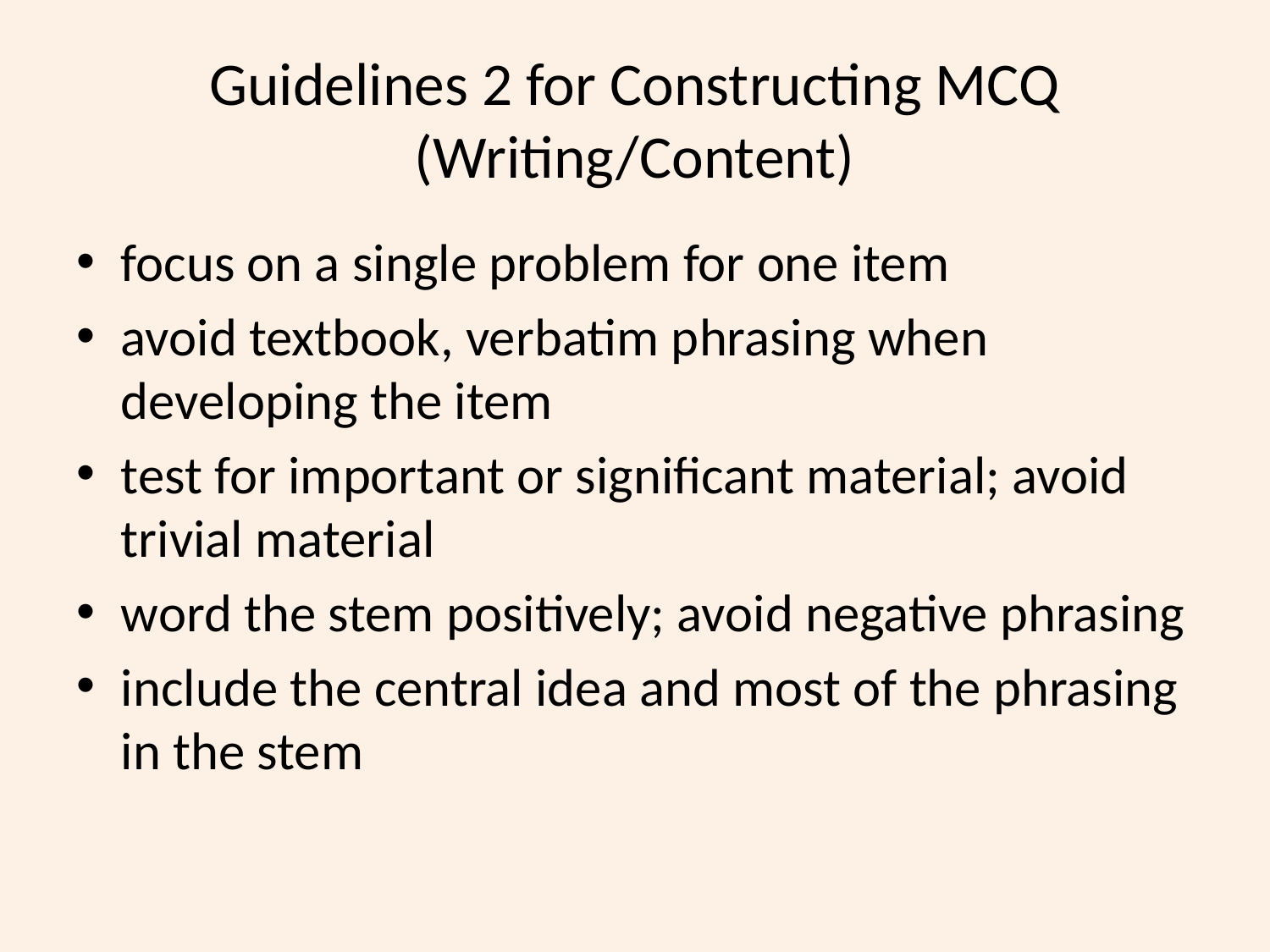

# Guidelines 2 for Constructing MCQ (Writing/Content)
focus on a single problem for one item
avoid textbook, verbatim phrasing when developing the item
test for important or significant material; avoid trivial material
word the stem positively; avoid negative phrasing
include the central idea and most of the phrasing in the stem